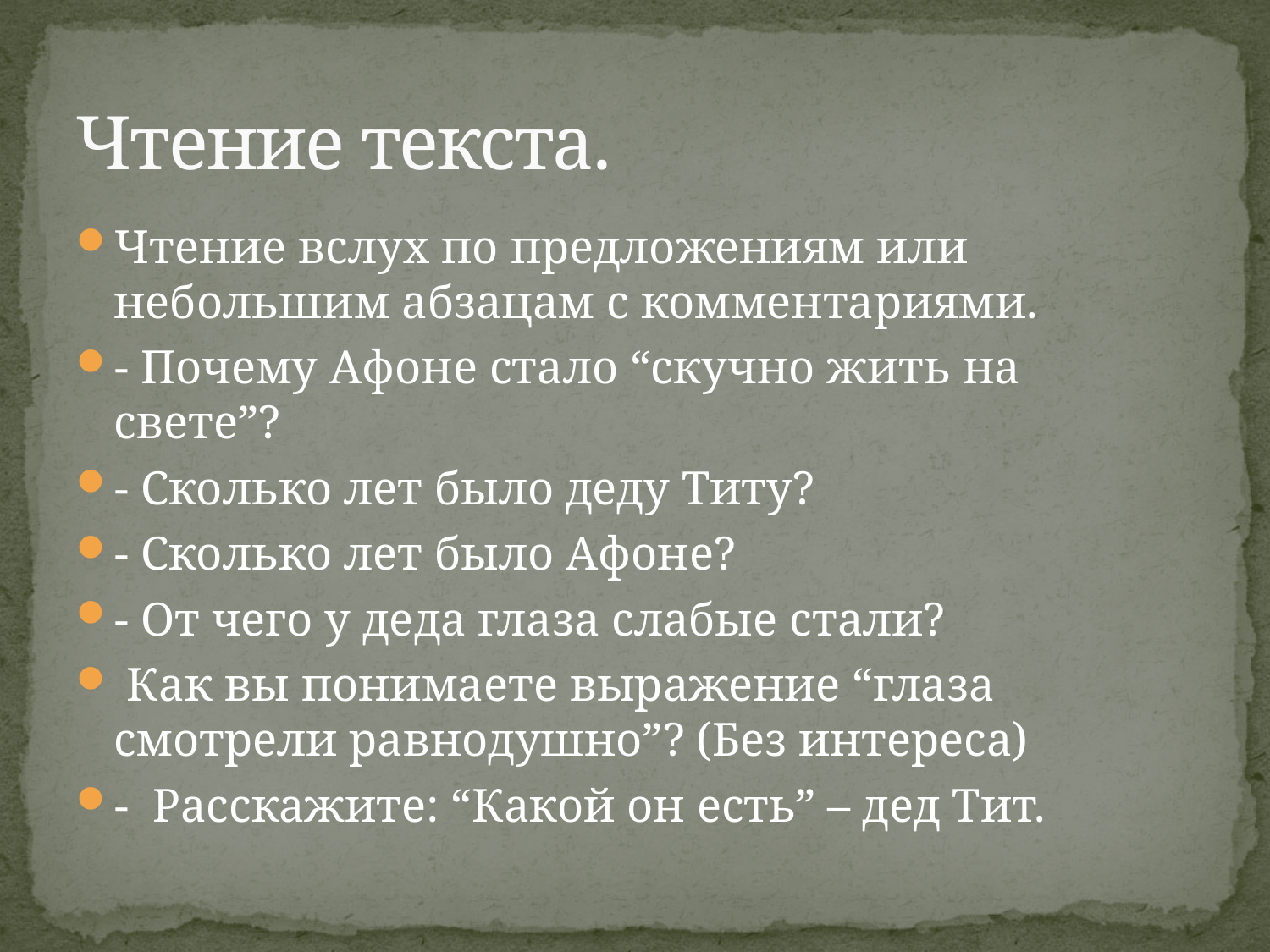

# Чтение текста.
Чтение вслух по предложениям или небольшим абзацам с комментариями.
- Почему Афоне стало “скучно жить на свете”?
- Сколько лет было деду Титу?
- Сколько лет было Афоне?
- От чего у деда глаза слабые стали?
 Как вы понимаете выражение “глаза смотрели равнодушно”? (Без интереса)
-  Расскажите: “Какой он есть” – дед Тит.